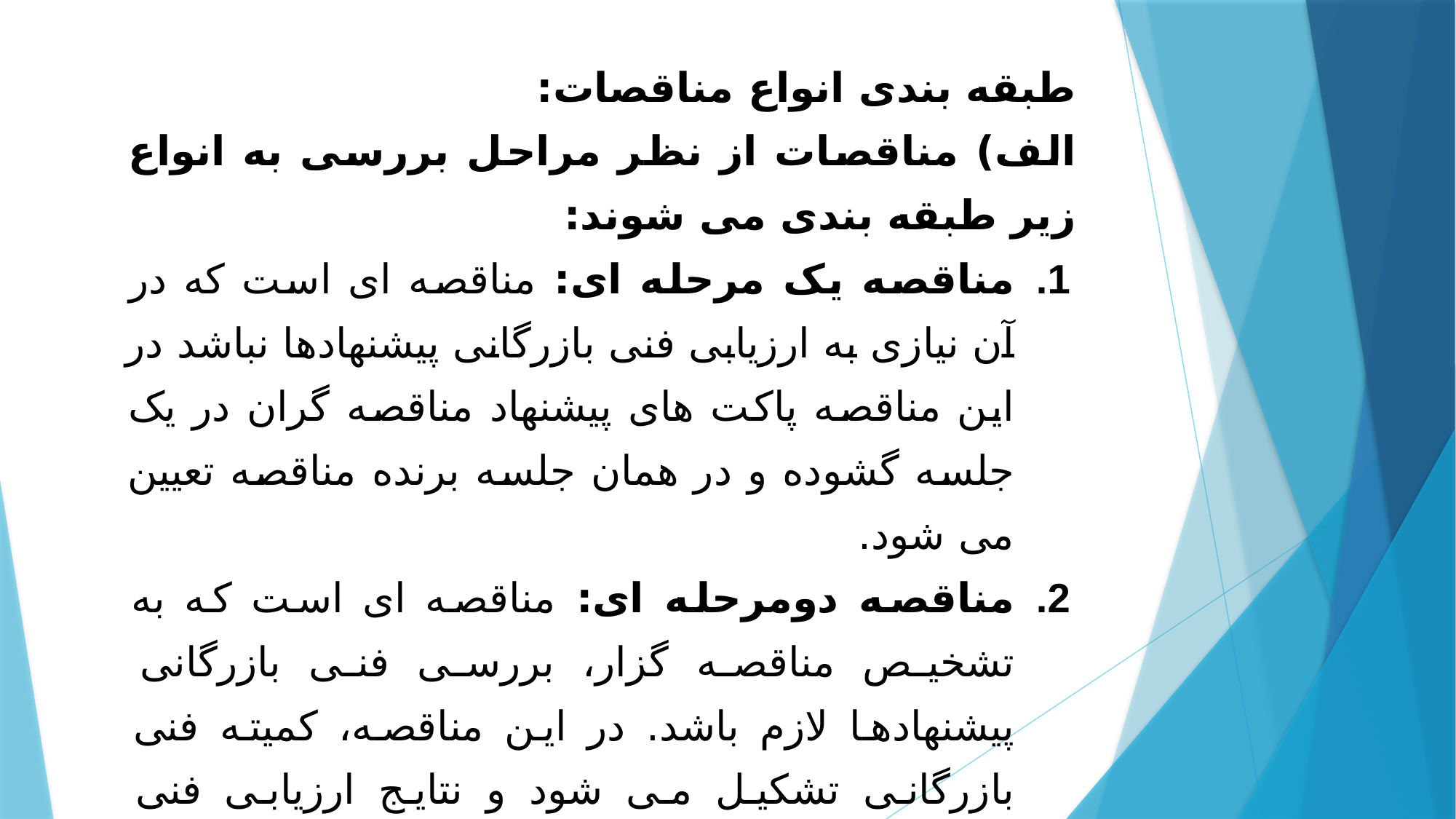

طبقه بندی انواع مناقصات:
الف) مناقصات از نظر مراحل بررسی به انواع زیر طبقه بندی می شوند:
مناقصه یک مرحله ای: مناقصه ای است که در آن نیازی به ارزیابی فنی بازرگانی پیشنهادها نباشد در این مناقصه پاکت های پیشنهاد مناقصه گران در یک جلسه گشوده و در همان جلسه برنده مناقصه تعیین می شود.
مناقصه دومرحله ای: مناقصه ای است که به تشخیص مناقصه گزار، بررسی فنی بازرگانی پیشنهادها لازم باشد. در این مناقصه، کمیته فنی بازرگانی تشکیل می شود و نتایج ارزیابی فنی بازرگانی پیشنهادها را به کمیسیون مناقصه گزارش می کند و بر اساس مفاد (ماده 69) این آیین نامه برنده مناقصه تعیین می شود.
 (بند الف ماده 58 آیین نامه مالی و معاملاتی دانشگاه )